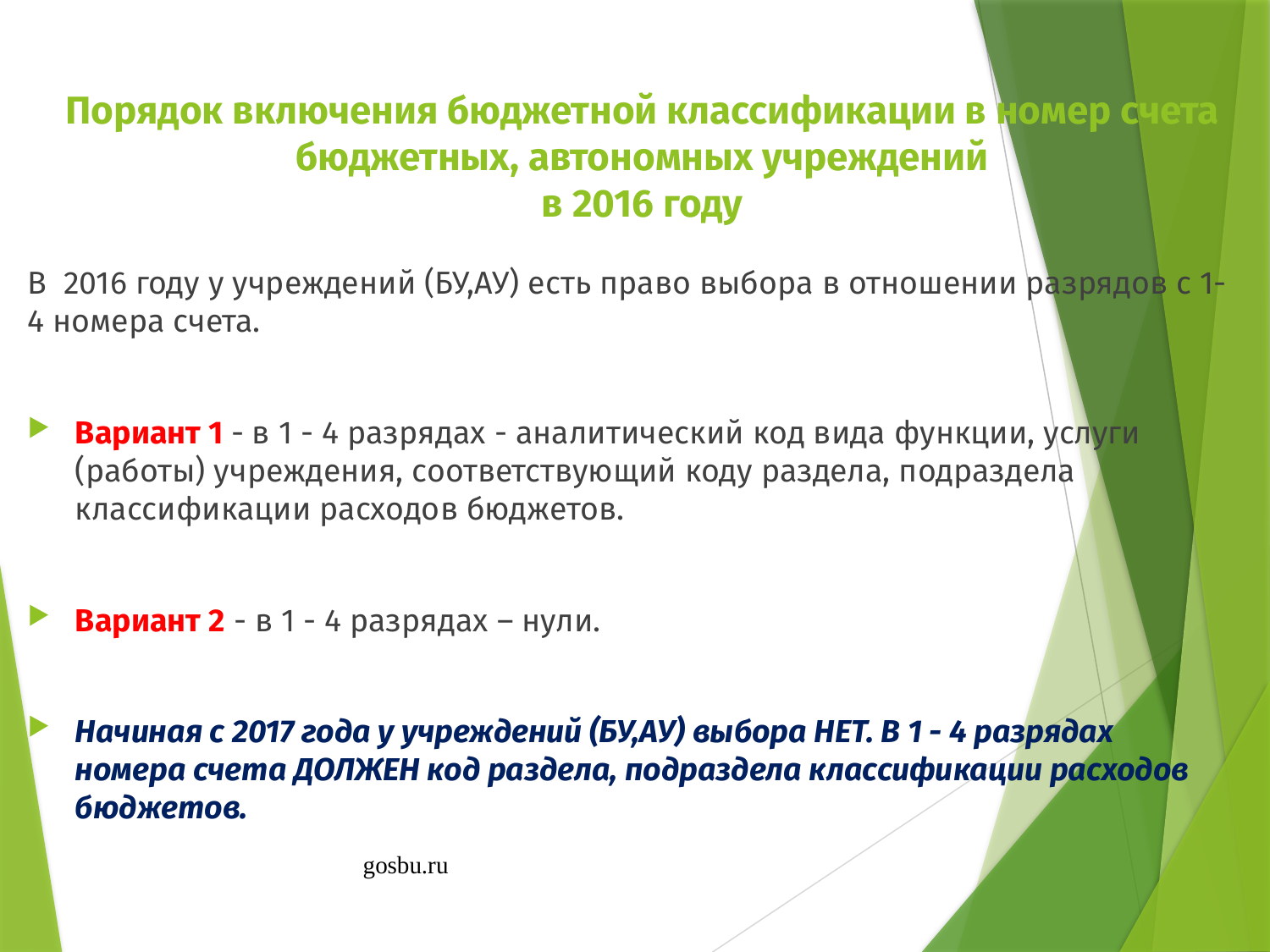

# Порядок включения бюджетной классификации в номер счета бюджетных, автономных учреждений в 2016 году
В  2016 году у учреждений (БУ,АУ) есть право выбора в отношении разрядов с 1-4 номера счета.

Вариант 1 - в 1 - 4 разрядах - аналитический код вида функции, услуги (работы) учреждения, соответствующий коду раздела, подраздела классификации расходов бюджетов.

Вариант 2 - в 1 - 4 разрядах – нули.

Начиная с 2017 года у учреждений (БУ,АУ) выбора НЕТ. В 1 - 4 разрядах номера счета ДОЛЖЕН код раздела, подраздела классификации расходов бюджетов.

gosbu.ru